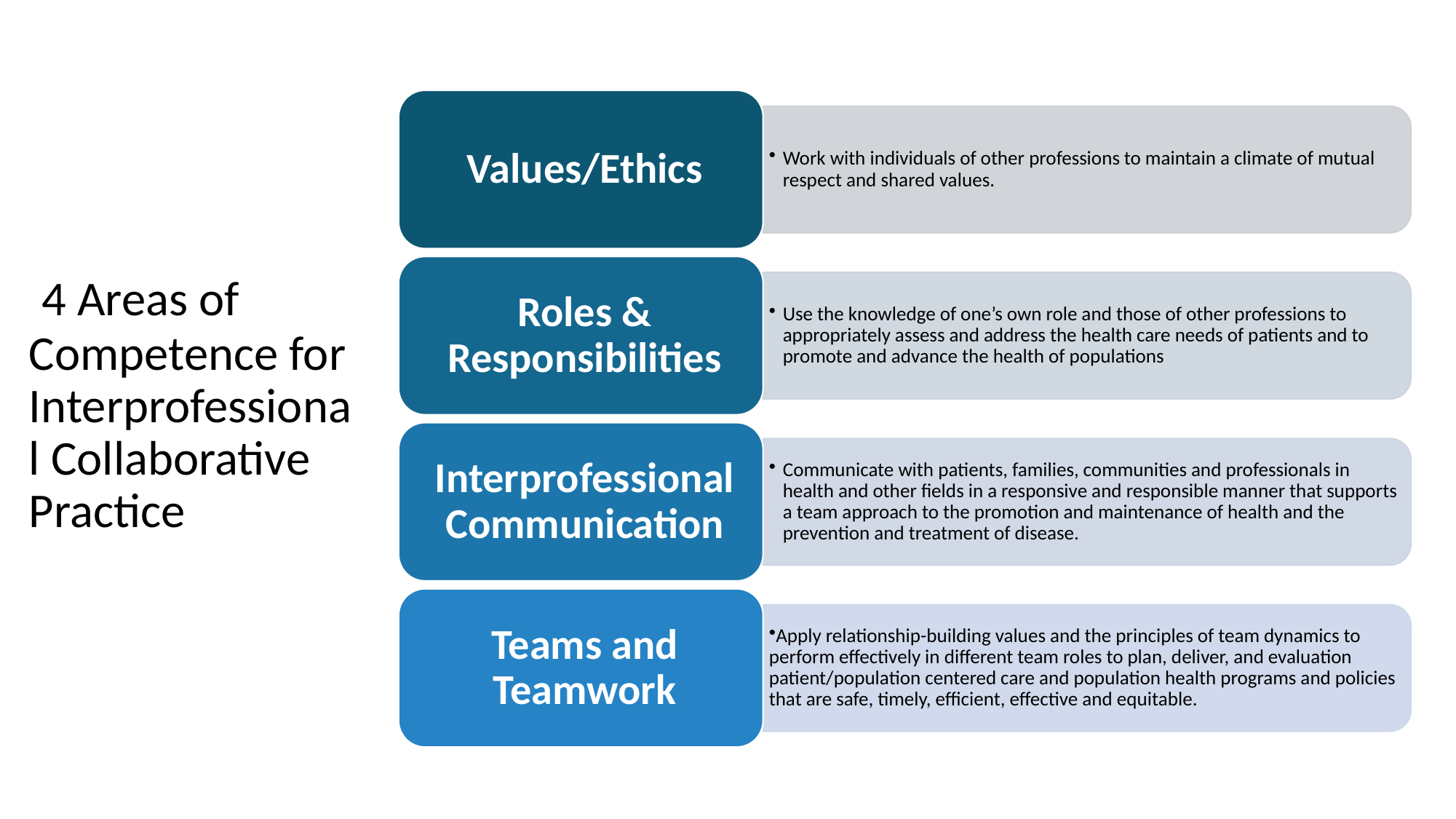

# 4 Areas of Competence for Interprofessional Collaborative Practice
Work with individuals of other professions to maintain a climate of mutual respect and shared values.
Values/Ethics
Use the knowledge of one’s own role and those of other professions to appropriately assess and address the health care needs of patients and to promote and advance the health of populations
Roles & Responsibilities
Communicate with patients, families, communities and professionals in health and other fields in a responsive and responsible manner that supports a team approach to the promotion and maintenance of health and the prevention and treatment of disease.
Interprofessional Communication
Apply relationship-building values and the principles of team dynamics to perform effectively in different team roles to plan, deliver, and evaluation patient/population centered care and population health programs and policies that are safe, timely, efficient, effective and equitable.
Teams and Teamwork